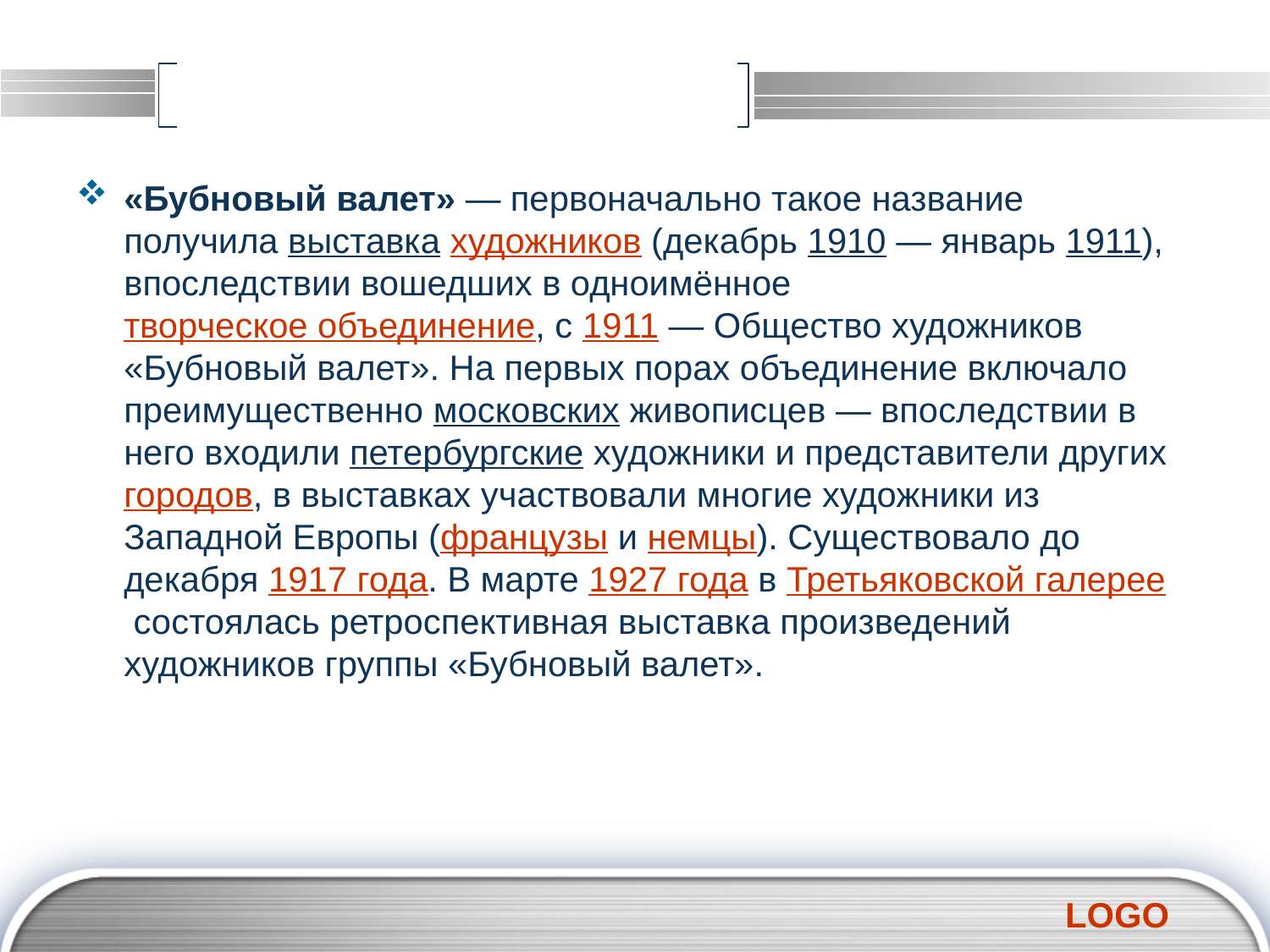

#
«Бубновый валет» — первоначально такое название получила выставка художников (декабрь 1910 — январь 1911), впоследствии вошедших в одноимённое творческое объединение, с 1911 — Общество художников «Бубновый валет». На первых порах объединение включало преимущественно московских живописцев — впоследствии в него входили петербургские художники и представители других городов, в выставках участвовали многие художники из Западной Европы (французы и немцы). Существовало до декабря 1917 года. В марте 1927 года в Третьяковской галерее состоялась ретроспективная выставка произведений художников группы «Бубновый валет».